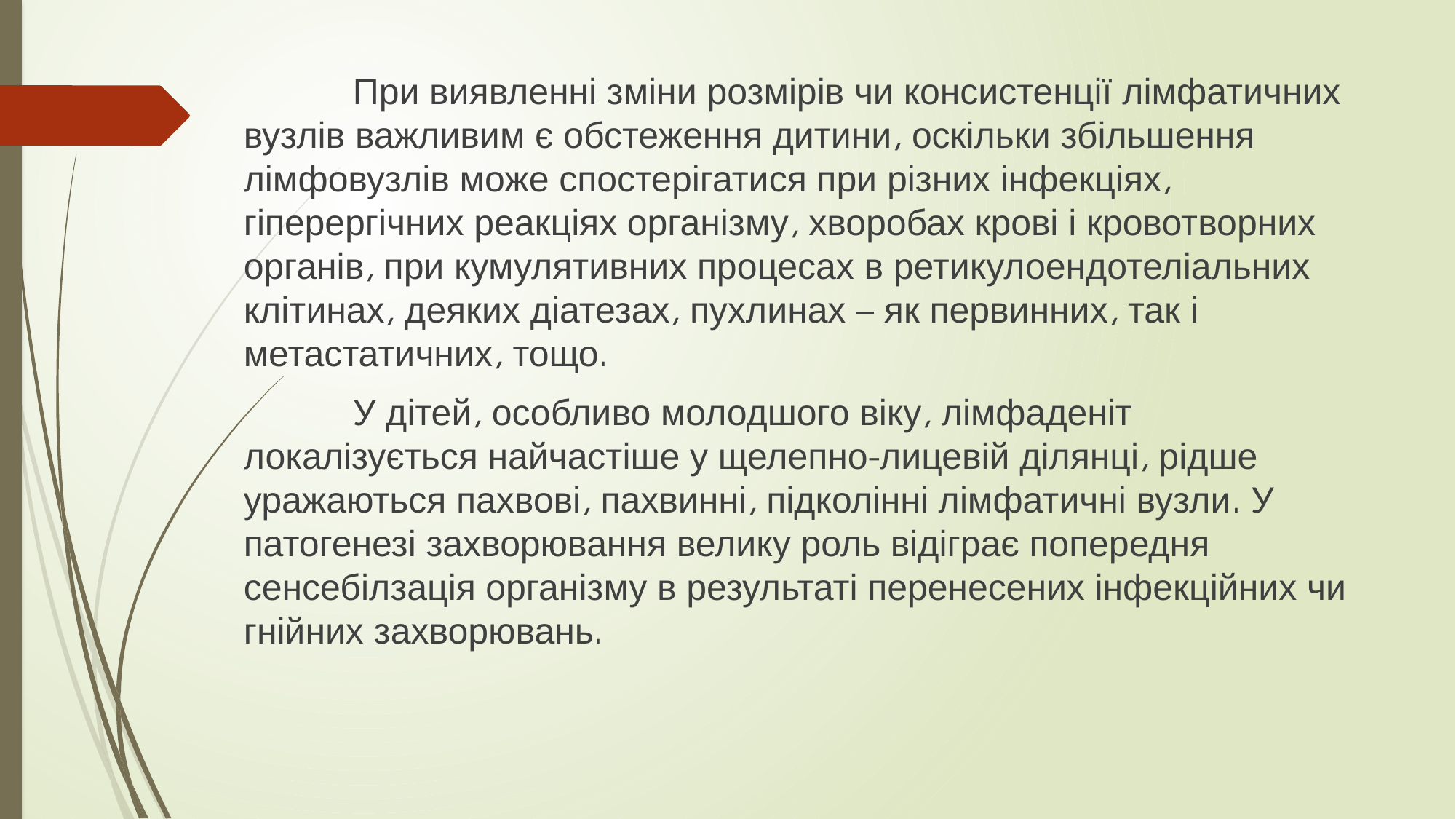

При виявленні зміни розмірів чи консистенції лімфатичних вузлів важливим є обстеження дитини, оскільки збільшення лімфовузлів може спостерігатися при різних інфекціях, гіперергічних реакціях організму, хворобах крові і кровотворних органів, при кумулятивних процесах в ретикулоендотеліальних клітинах, деяких діатезах, пухлинах – як первинних, так і метастатичних, тощо.
	У дітей, особливо молодшого віку, лімфаденіт локалізується найчастіше у щелепно-лицевій ділянці, рідше уражаються пахвові, пахвинні, підколінні лімфатичні вузли. У патогенезі захворювання велику роль відіграє попередня сенсебілзація організму в результаті перенесених інфекційних чи гнійних захворювань.